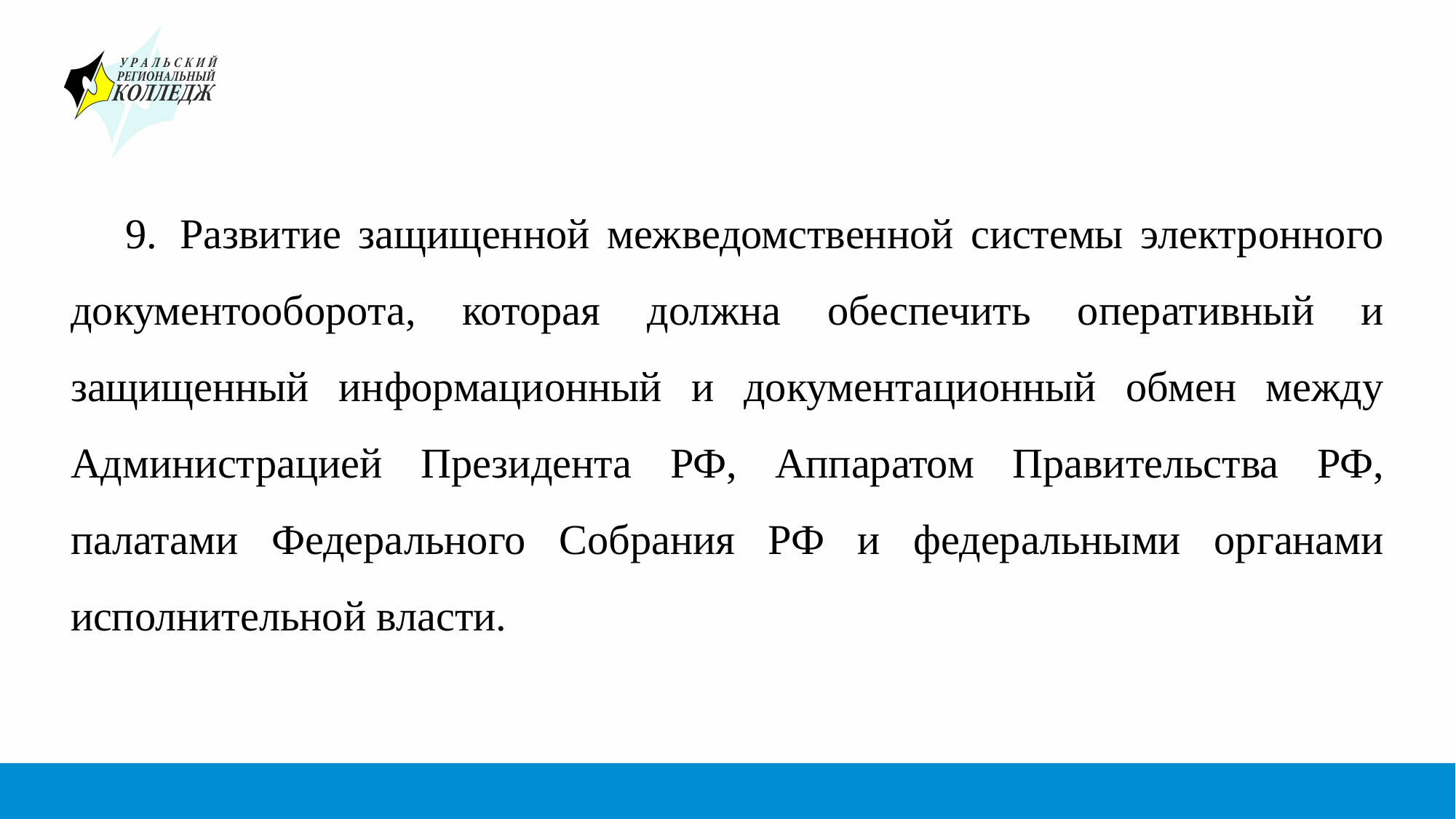

#
9.	Развитие защищенной межведомственной системы электронного документооборота, которая должна обеспечить оперативный и защищенный информационный и документационный обмен между Администрацией Президента РФ, Аппаратом Правительства РФ, палатами Федерального Собрания РФ и федеральными органами исполнительной власти.